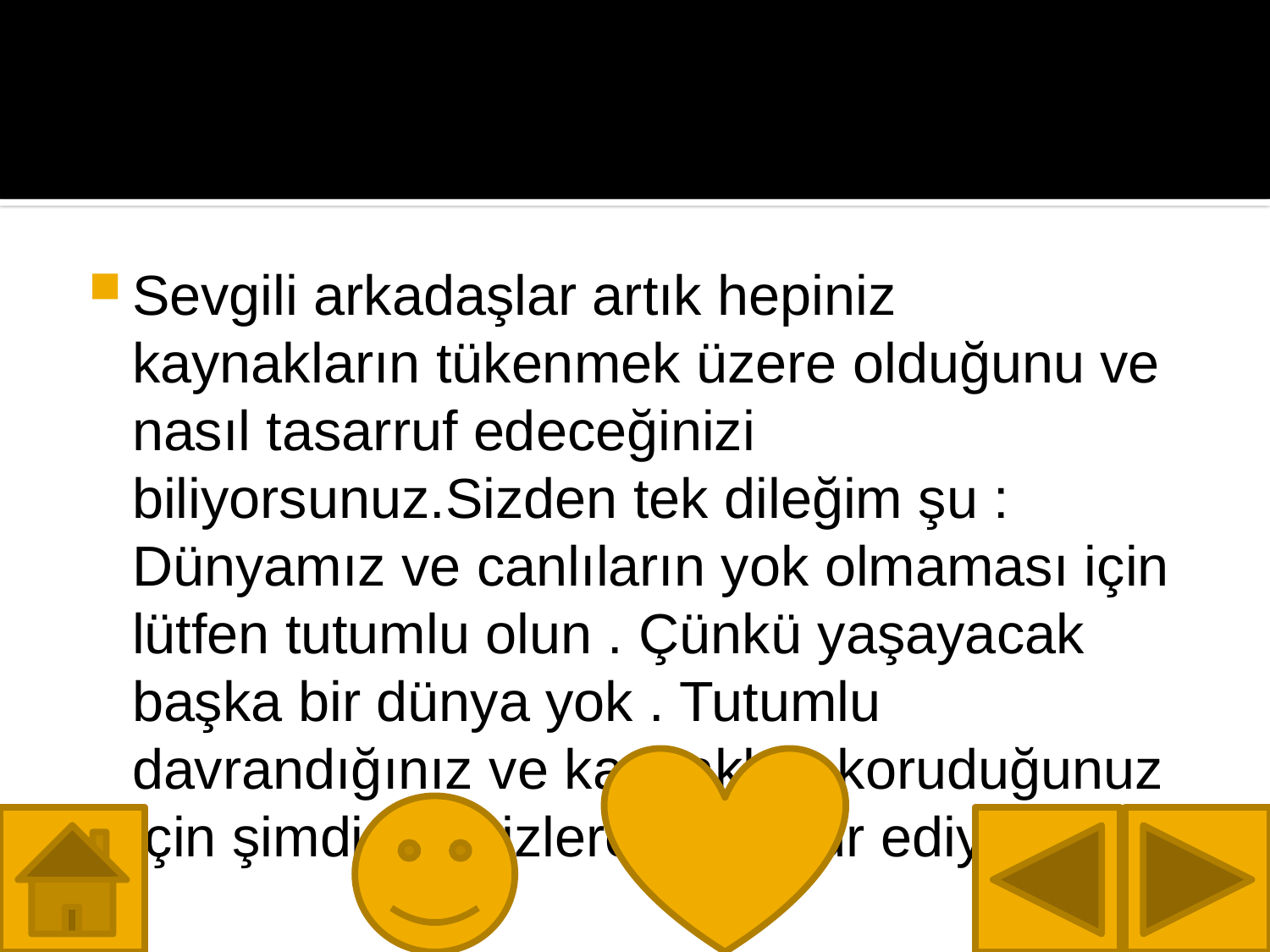

#
Sevgili arkadaşlar artık hepiniz kaynakların tükenmek üzere olduğunu ve nasıl tasarruf edeceğinizi biliyorsunuz.Sizden tek dileğim şu : Dünyamız ve canlıların yok olmaması için lütfen tutumlu olun . Çünkü yaşayacak  başka bir dünya yok . Tutumlu davrandığınız ve kaynakları koruduğunuz için şimdiden sizlere teşekkür ediyorum…